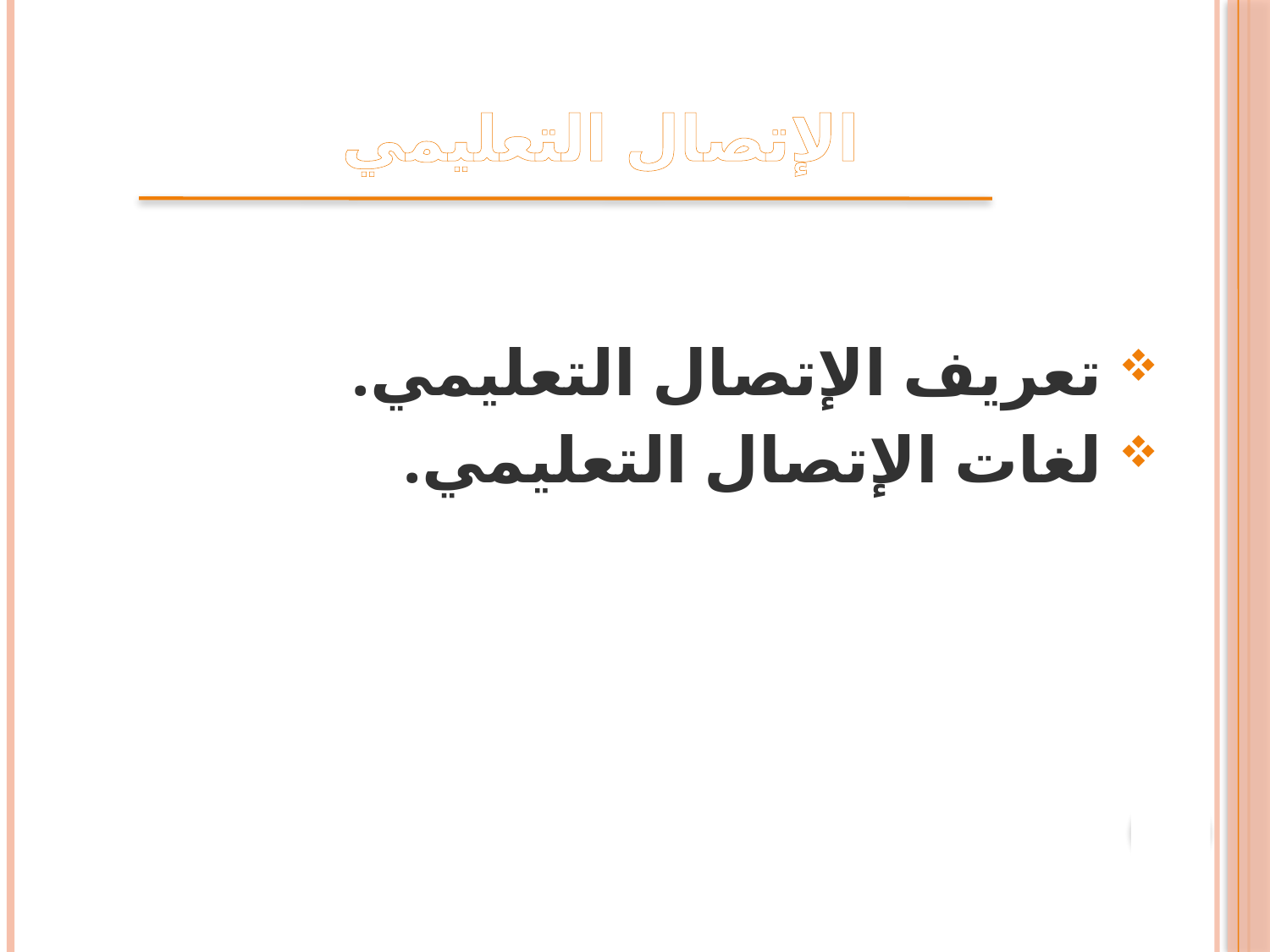

# الإتصال التعليمي
 تعريف الإتصال التعليمي.
 لغات الإتصال التعليمي.